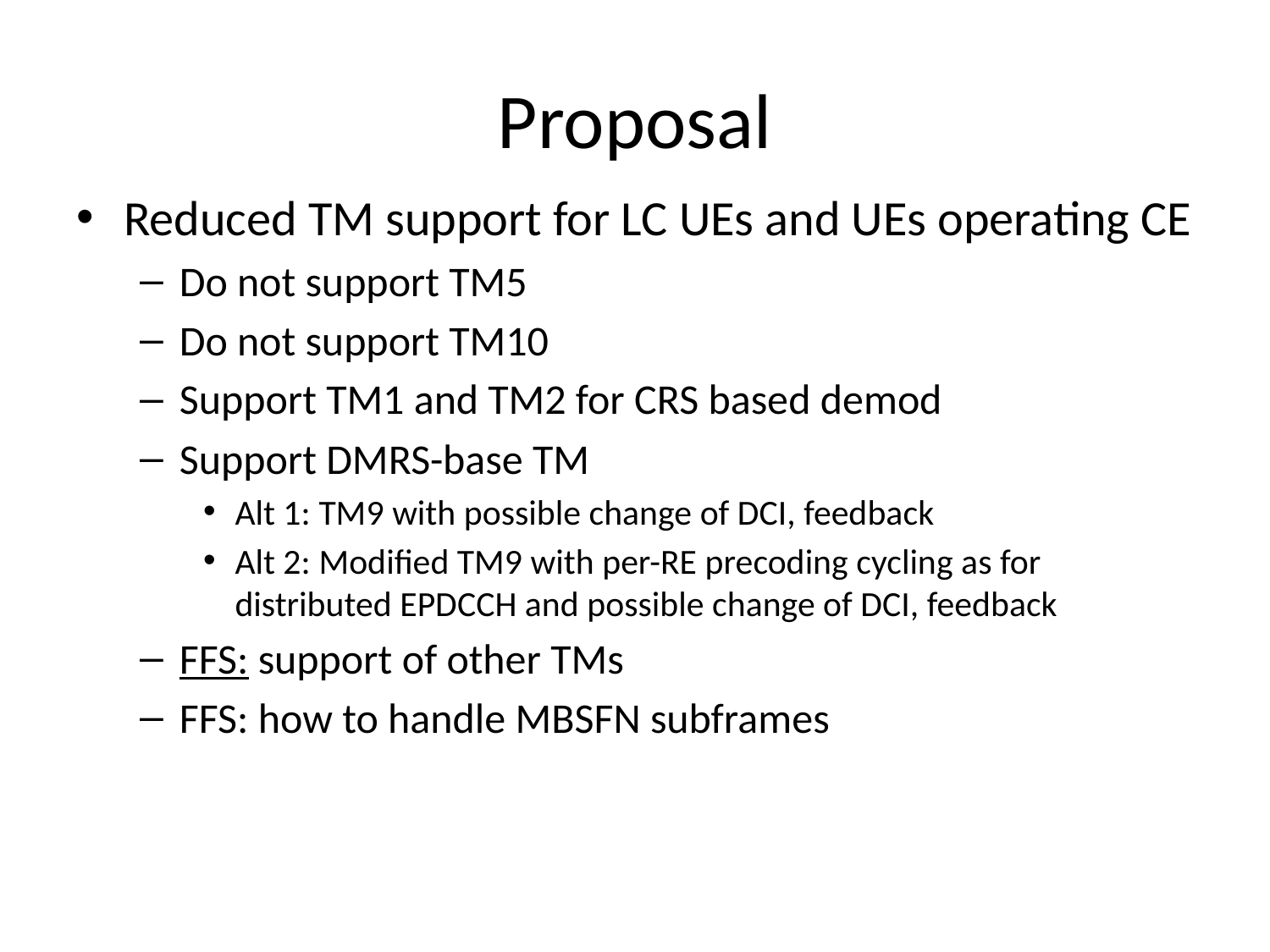

# Proposal
Reduced TM support for LC UEs and UEs operating CE
Do not support TM5
Do not support TM10
Support TM1 and TM2 for CRS based demod
Support DMRS-base TM
Alt 1: TM9 with possible change of DCI, feedback
Alt 2: Modified TM9 with per-RE precoding cycling as for distributed EPDCCH and possible change of DCI, feedback
FFS: support of other TMs
FFS: how to handle MBSFN subframes